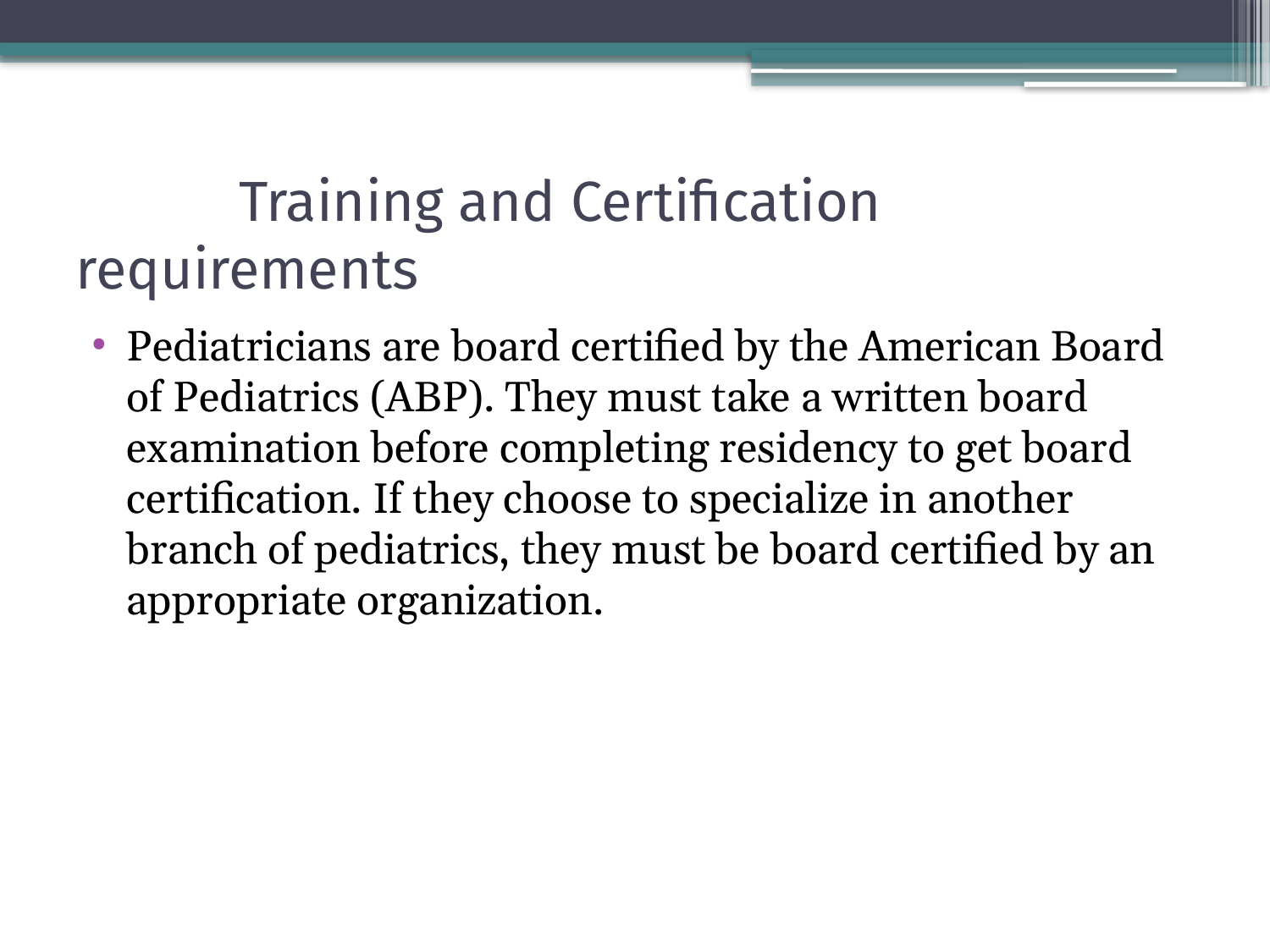

# Training and Certification                     requirements
Pediatricians are board certified by the American Board of Pediatrics (ABP). They must take a written board examination before completing residency to get board certification. If they choose to specialize in another branch of pediatrics, they must be board certified by an appropriate organization.